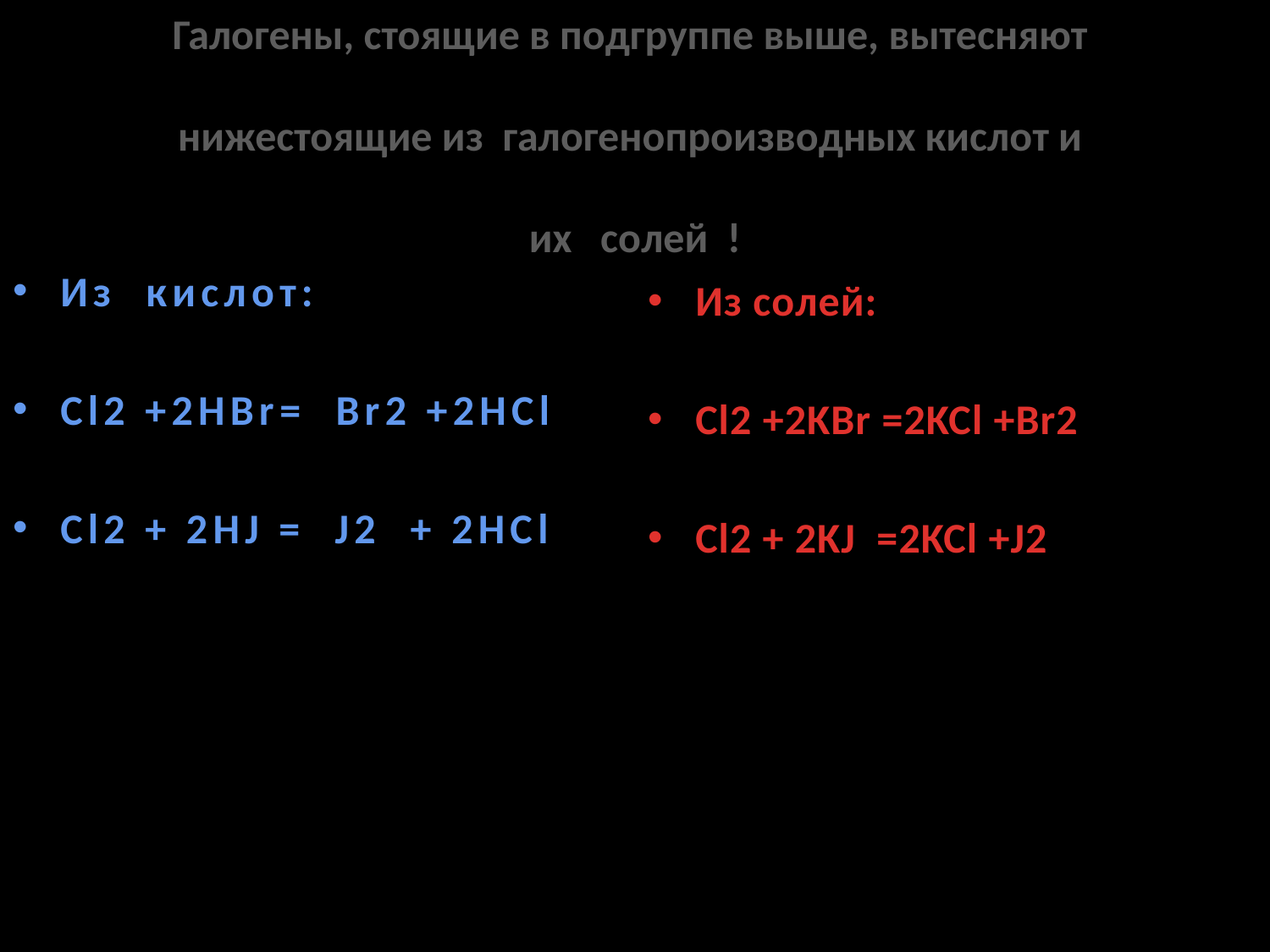

# Галогены, стоящие в подгруппе выше, вытесняют нижестоящие из  галогенопроизводных кислот и их   солей  !
Из  кислот:

Cl2 +2HBr=  Br2 +2HCl

Cl2 + 2HJ =  J2  + 2HCl

Из солей:

Cl2 +2KBr =2KCl +Br2

Cl2 + 2KJ  =2KCl +J2